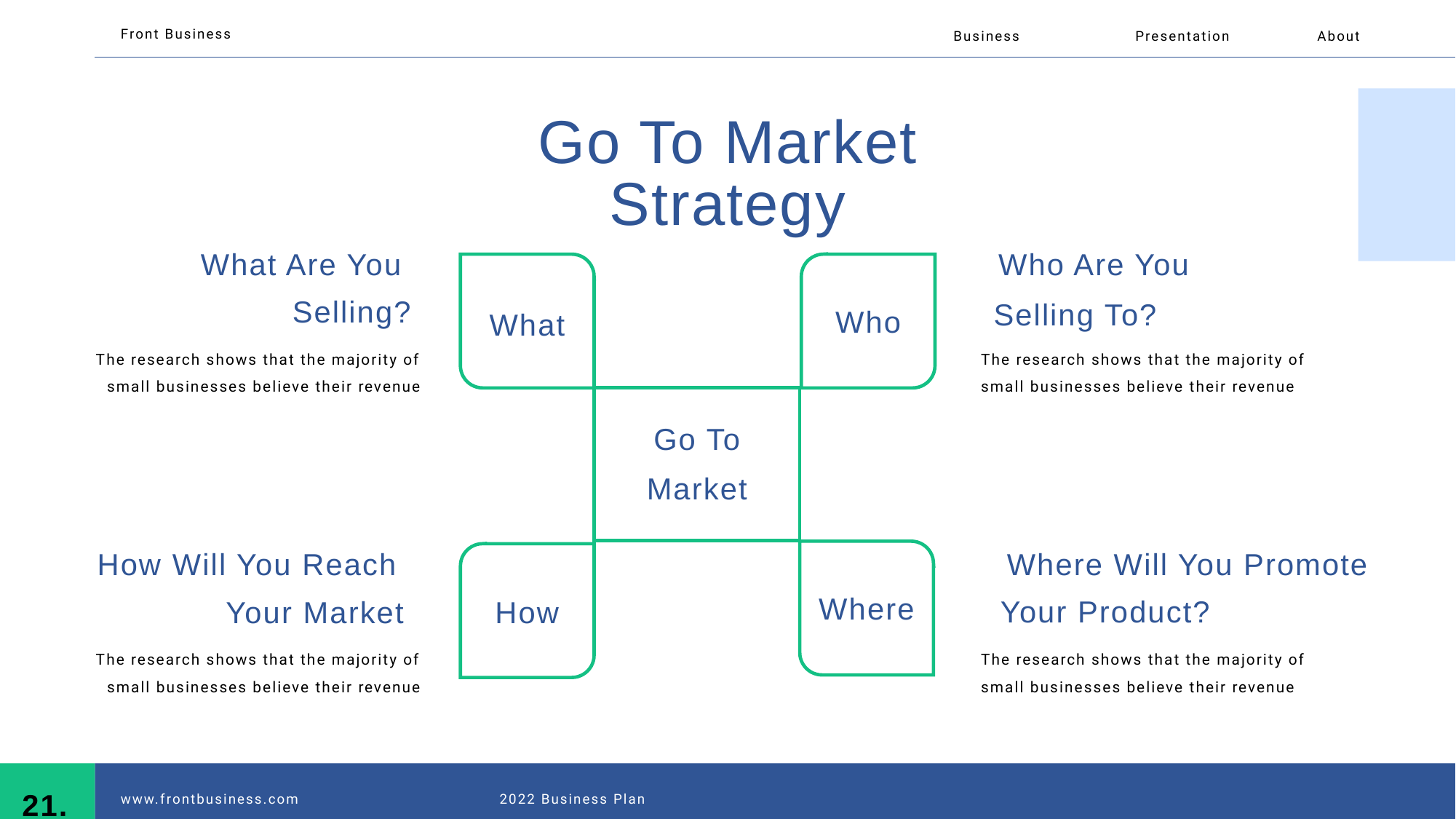

Front Business
Business
Presentation
About

Go To Market
Strategy
What Are You
Who Are You

Selling?
Selling To?
Who
What
The research shows that the majority of small businesses believe their revenue
The research shows that the majority of small businesses believe their revenue

Go To
Market
How Will You Reach
Where Will You Promote

Where
Your Product?
Your Market
How
The research shows that the majority of small businesses believe their revenue
The research shows that the majority of small businesses believe their revenue
21.

www.frontbusiness.com
2022 Business Plan